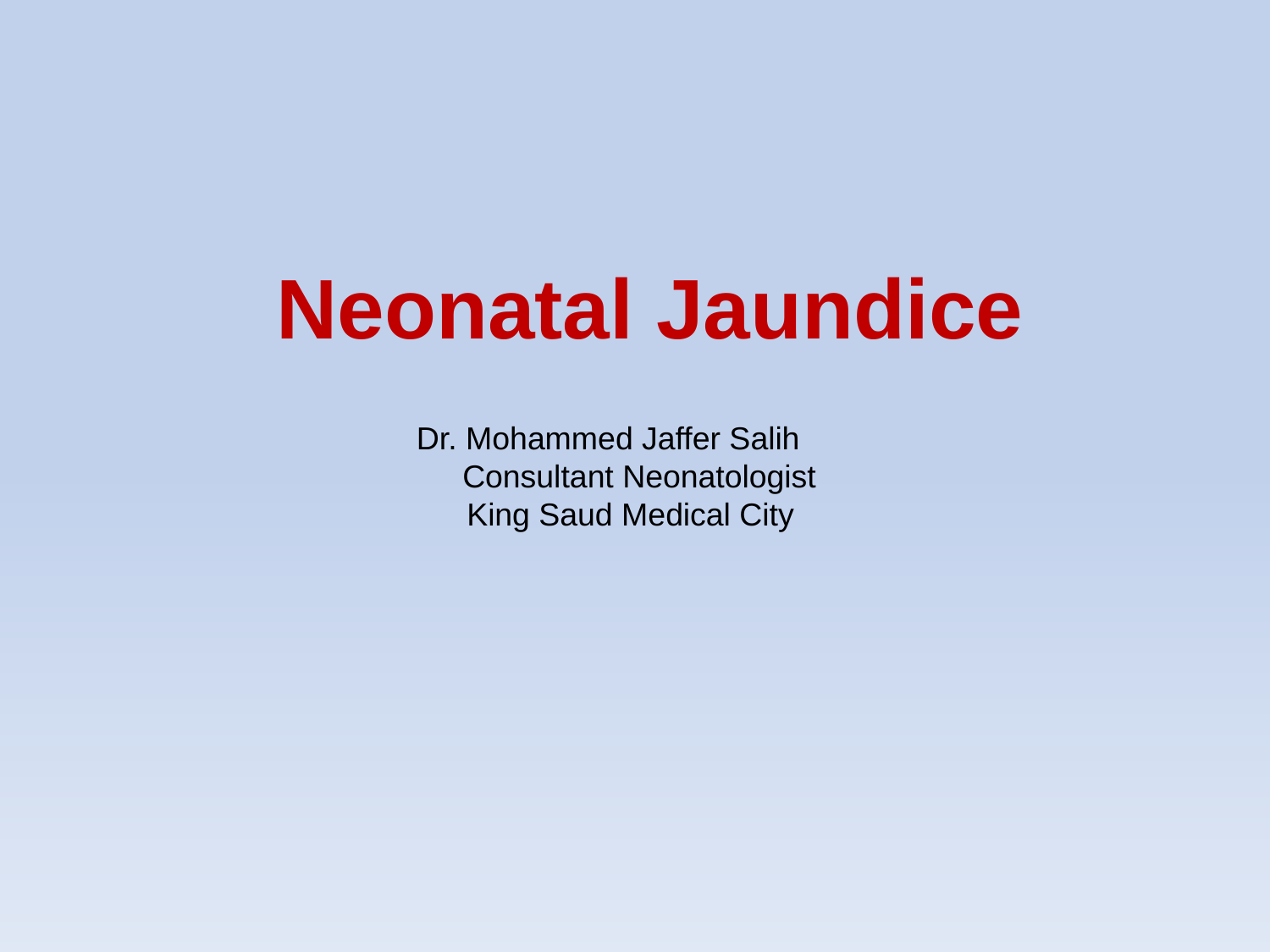

Neonatal Jaundice
Dr. Mohammed Jaffer Salih
 Consultant Neonatologist
King Saud Medical City